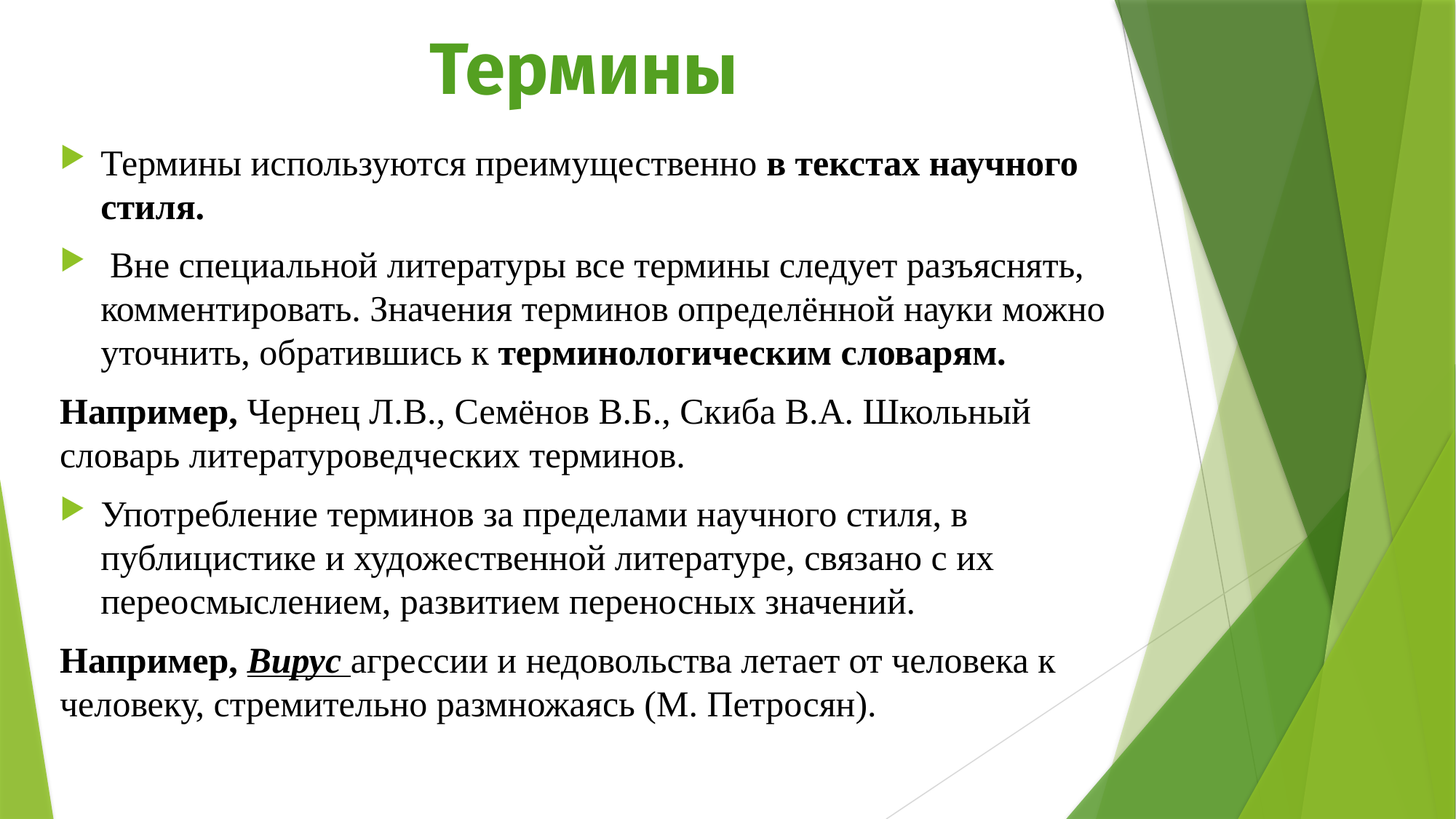

# Термины
Термины используются преимущественно в текстах научного стиля.
 Вне специальной литературы все термины следует разъяснять, комментировать. Значения терминов определённой науки можно уточнить, обратившись к терминологическим словарям.
Например, Чернец Л.В., Семёнов В.Б., Скиба В.А. Школьный словарь литературоведческих терминов.
Употребление терминов за пределами научного стиля, в публицистике и художественной литературе, связано с их переосмыслением, развитием переносных значений.
Например, Вирус агрессии и недовольства летает от человека к человеку, стремительно размножаясь (М. Петросян).